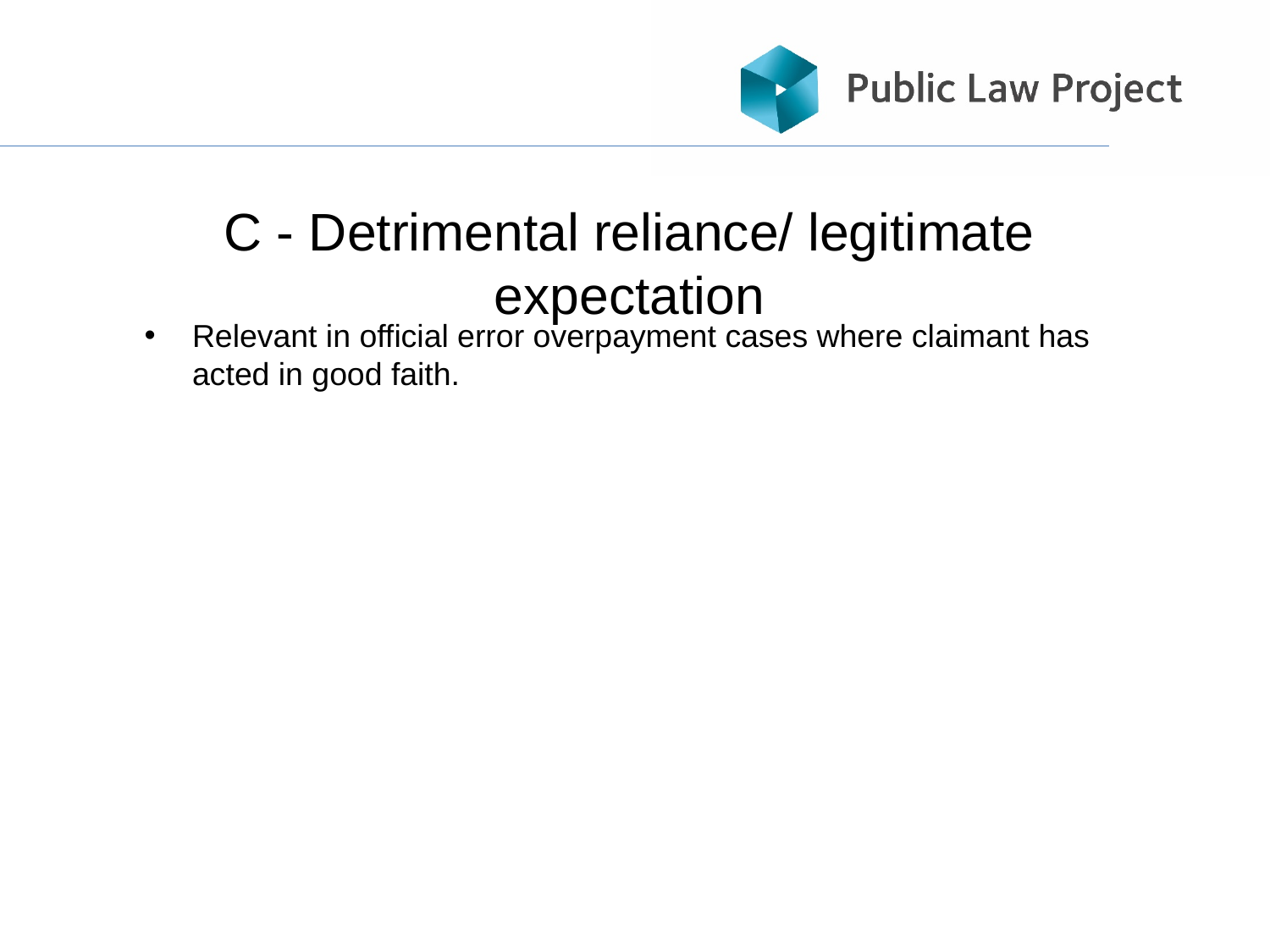

# C - Detrimental reliance/ legitimate expectation
Relevant in official error overpayment cases where claimant has acted in good faith.